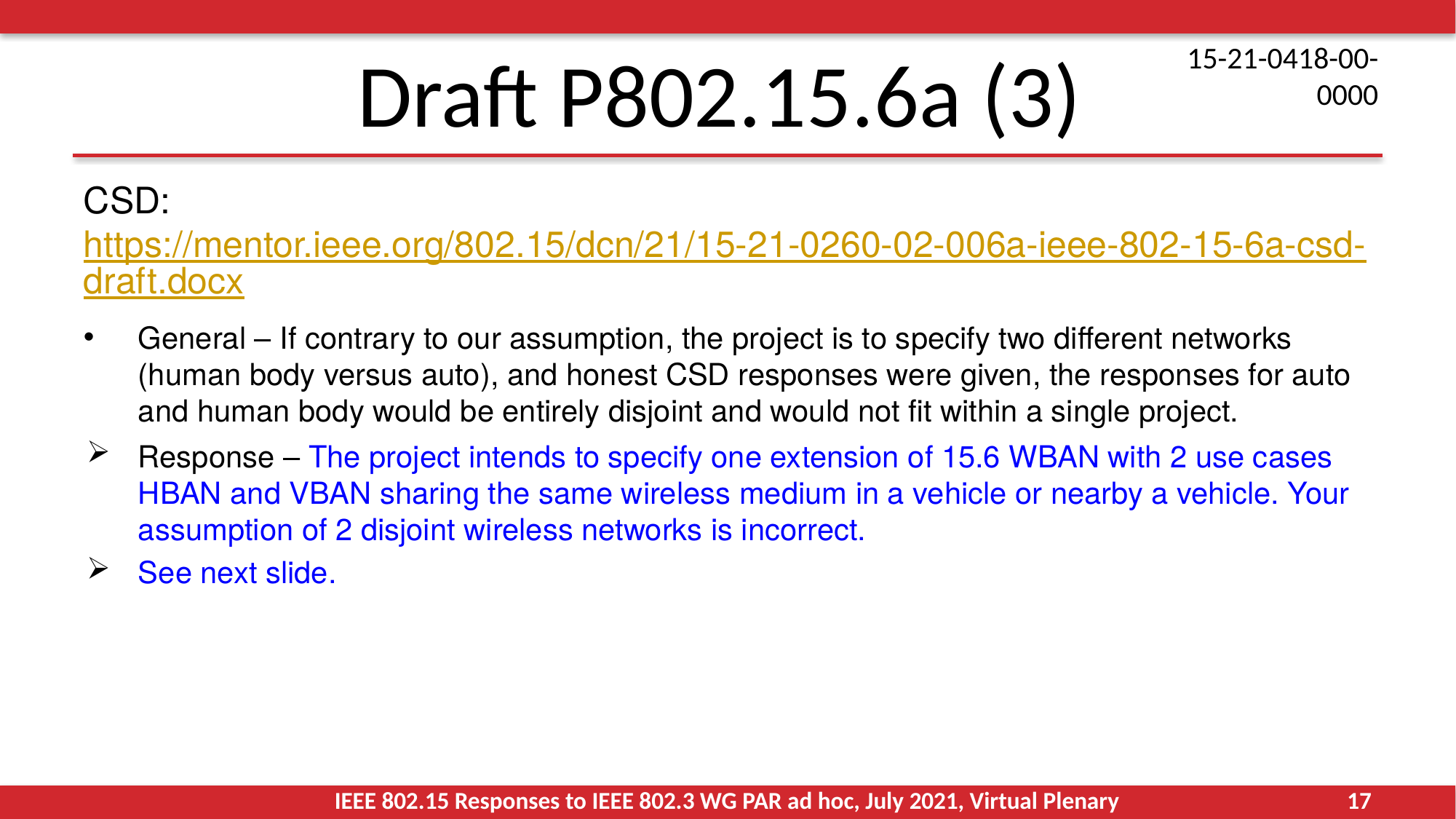

# Draft P802.15.6a (3)
CSD: https://mentor.ieee.org/802.15/dcn/21/15-21-0260-02-006a-ieee-802-15-6a-csd-draft.docx
General – If contrary to our assumption, the project is to specify two different networks (human body versus auto), and honest CSD responses were given, the responses for auto and human body would be entirely disjoint and would not fit within a single project.
Response – The project intends to specify one extension of 15.6 WBAN with 2 use cases HBAN and VBAN sharing the same wireless medium in a vehicle or nearby a vehicle. Your assumption of 2 disjoint wireless networks is incorrect.
See next slide.

IEEE 802.15 Responses to IEEE 802.3 WG PAR ad hoc, July 2021, Virtual Plenary
17